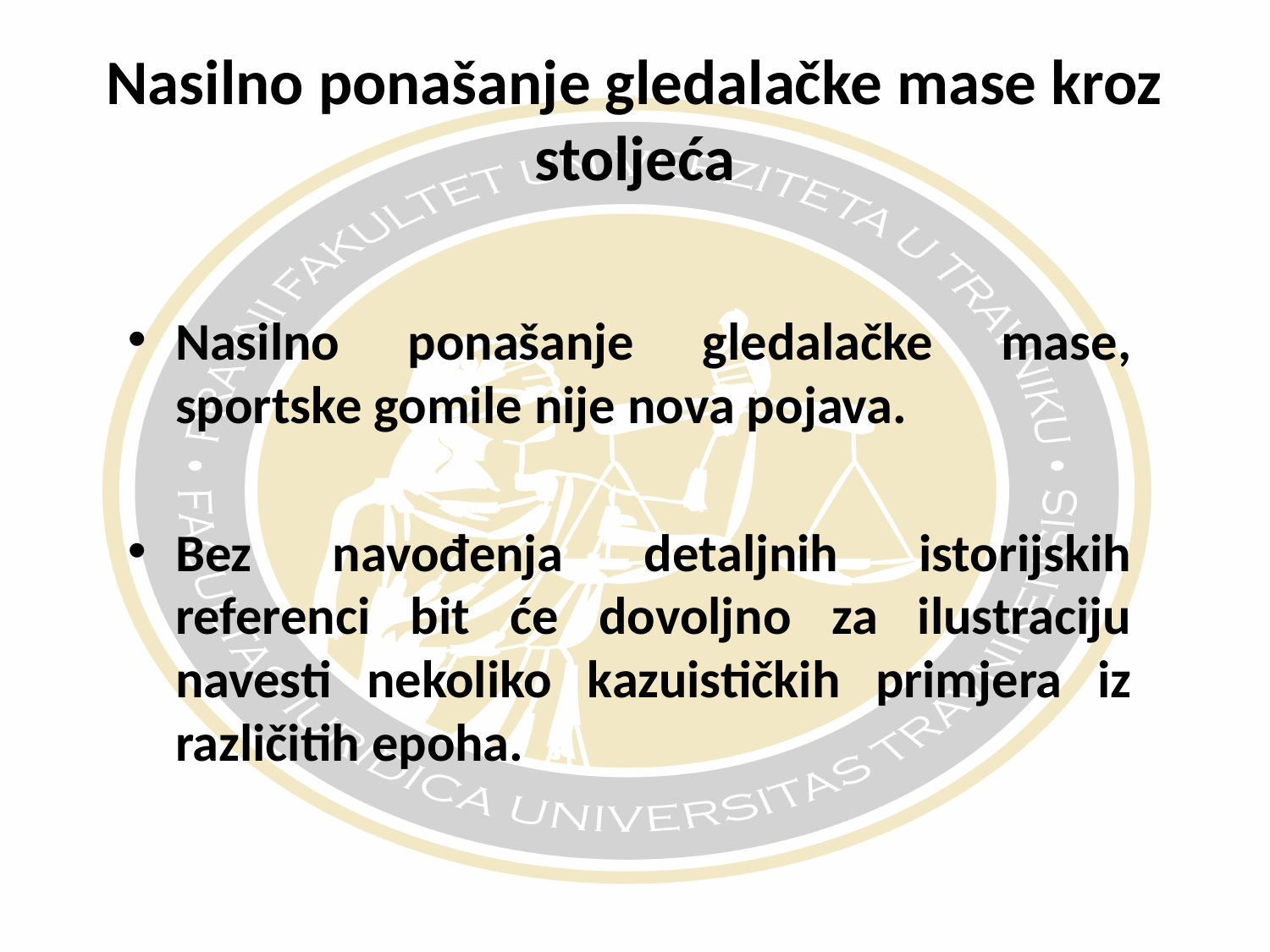

# Nasilno ponašanje gledalačke mase kroz stoljeća

Nasilno ponašanje gledalačke mase, sportske gomile nije nova pojava.

Bez navođenja detaljnih istorijskih referenci bit će dovoljno za ilustraciju navesti nekoliko kazuističkih primjera iz različitih epoha.